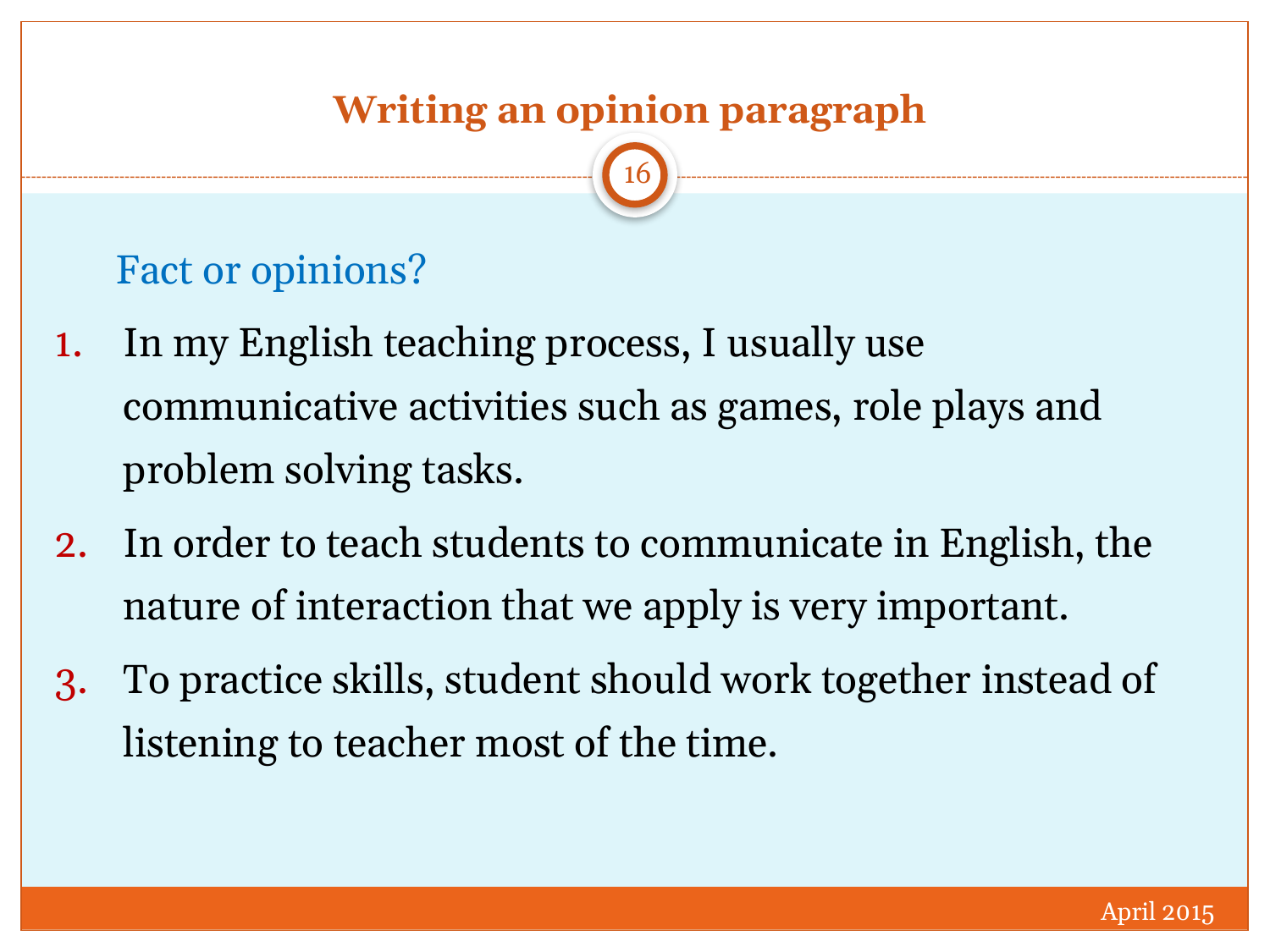

# Writing an opinion paragraph
16
	Fact or opinions?
In my English teaching process, I usually use communicative activities such as games, role plays and problem solving tasks.
In order to teach students to communicate in English, the nature of interaction that we apply is very important.
To practice skills, student should work together instead of listening to teacher most of the time.

April 2015